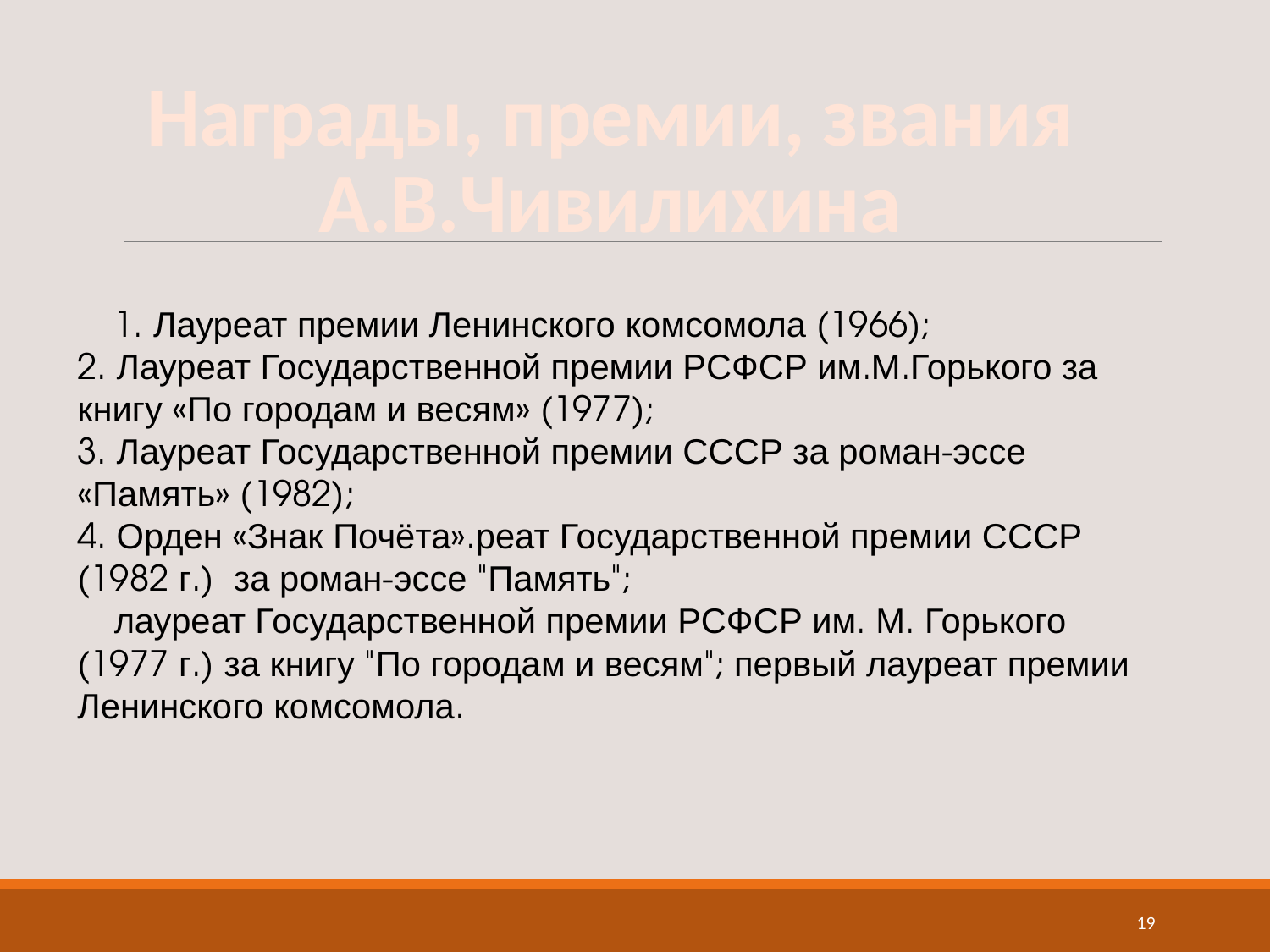

Награды, премии, звания А.В.Чивилихина
1. Лауреат премии Ленинского комсомола (1966);
2. Лауреат Государственной премии РСФСР им.М.Горького за книгу «По городам и весям» (1977);
3. Лауреат Государственной премии СССР за роман-эссе «Память» (1982);
4. Орден «Знак Почёта».реат Государственной премии СССР (1982 г.)  за роман-эссе "Память";
лауреат Государственной премии РСФСР им. М. Горького (1977 г.) за книгу "По городам и весям"; первый лауреат премии Ленинского комсомола.

19